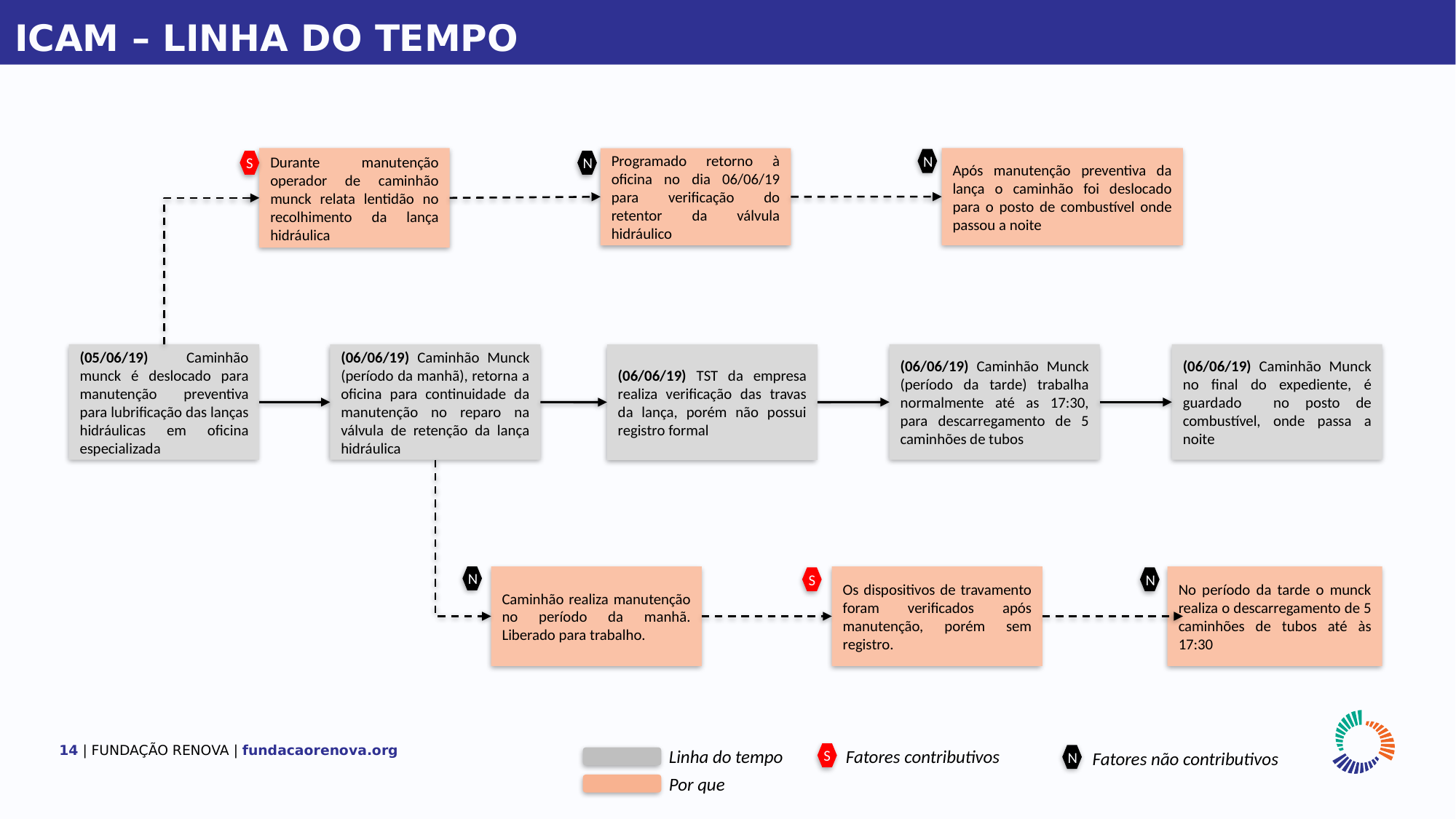

ICAM – LINHA DO TEMPO
Durante manutenção operador de caminhão munck relata lentidão no recolhimento da lança hidráulica
Após manutenção preventiva da lança o caminhão foi deslocado para o posto de combustível onde passou a noite
Programado retorno à oficina no dia 06/06/19 para verificação do retentor da válvula hidráulico
N
S
N
(05/06/19) Caminhão munck é deslocado para manutenção preventiva para lubrificação das lanças hidráulicas em oficina especializada
(06/06/19) Caminhão Munck (período da tarde) trabalha normalmente até as 17:30, para descarregamento de 5 caminhões de tubos
(06/06/19) Caminhão Munck no final do expediente, é guardado  no posto de combustível, onde passa a noite
(06/06/19) Caminhão Munck (período da manhã), retorna a oficina para continuidade da manutenção no reparo na válvula de retenção da lança hidráulica
(06/06/19) TST da empresa realiza verificação das travas da lança, porém não possui registro formal
N
Caminhão realiza manutenção no período da manhã. Liberado para trabalho.
Os dispositivos de travamento foram verificados após manutenção, porém sem registro.
No período da tarde o munck realiza o descarregamento de 5 caminhões de tubos até às 17:30
N
S
Linha do tempo
Fatores contributivos
Fatores não contributivos
S
N

Por que